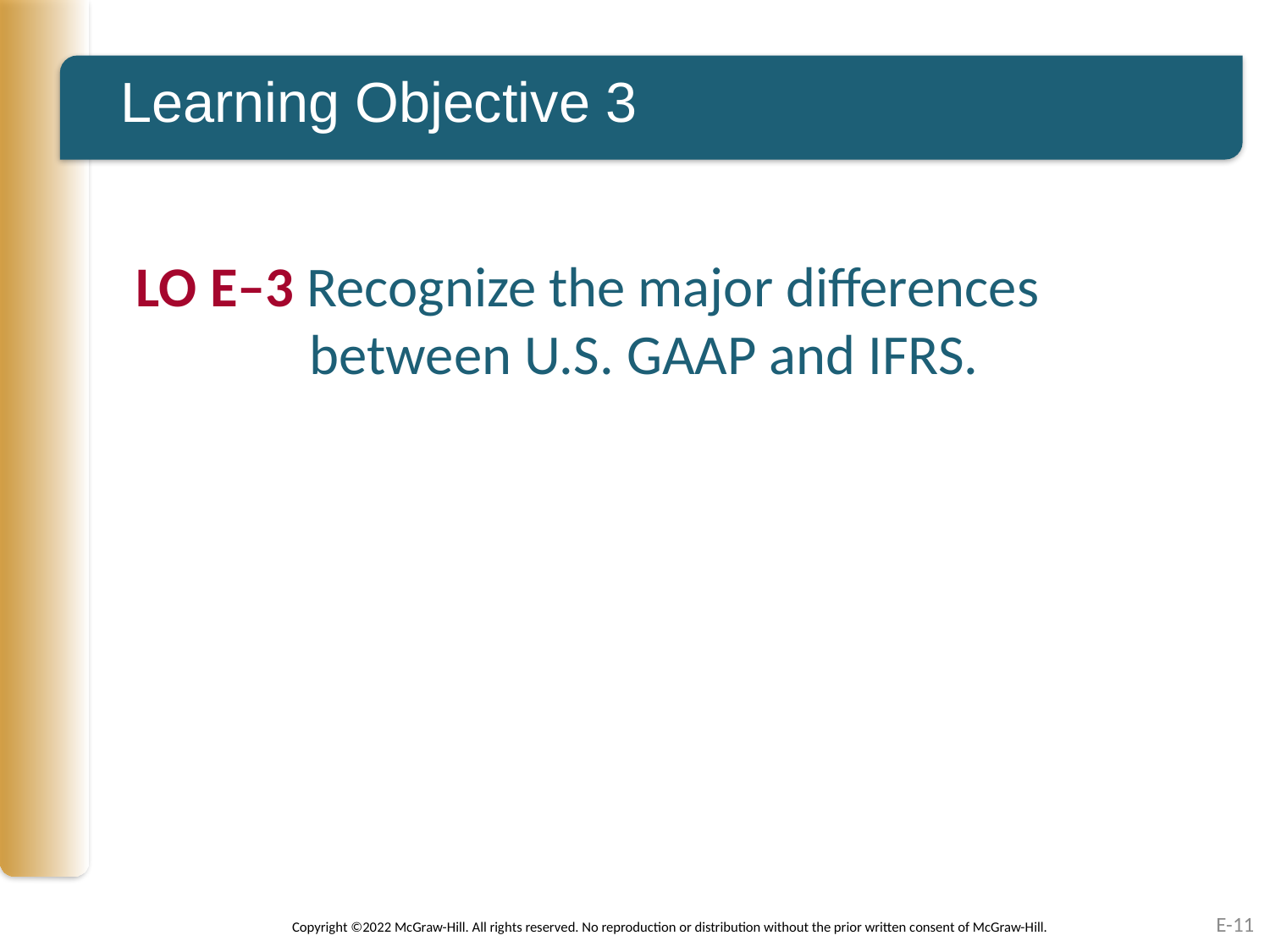

# Learning Objective 3

LO E–3 Recognize the major differences between U.S. GAAP and IFRS.

E-11
Copyright ©2022 McGraw-Hill. All rights reserved. No reproduction or distribution without the prior written consent of McGraw-Hill.